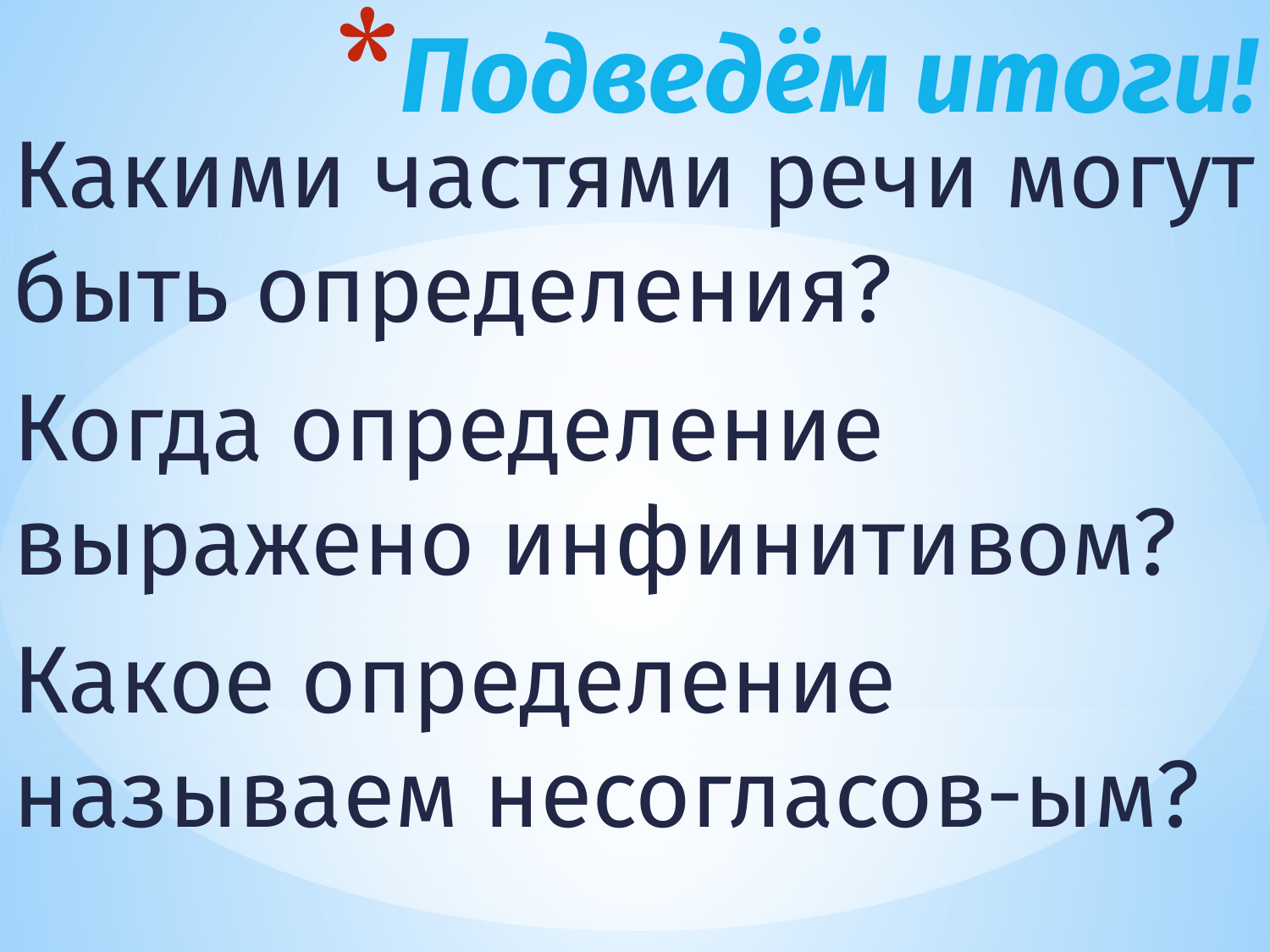

# Подведём итоги!
Какими частями речи могут быть определения?
Когда определение выражено инфинитивом?
Какое определение называем несогласов-ым?